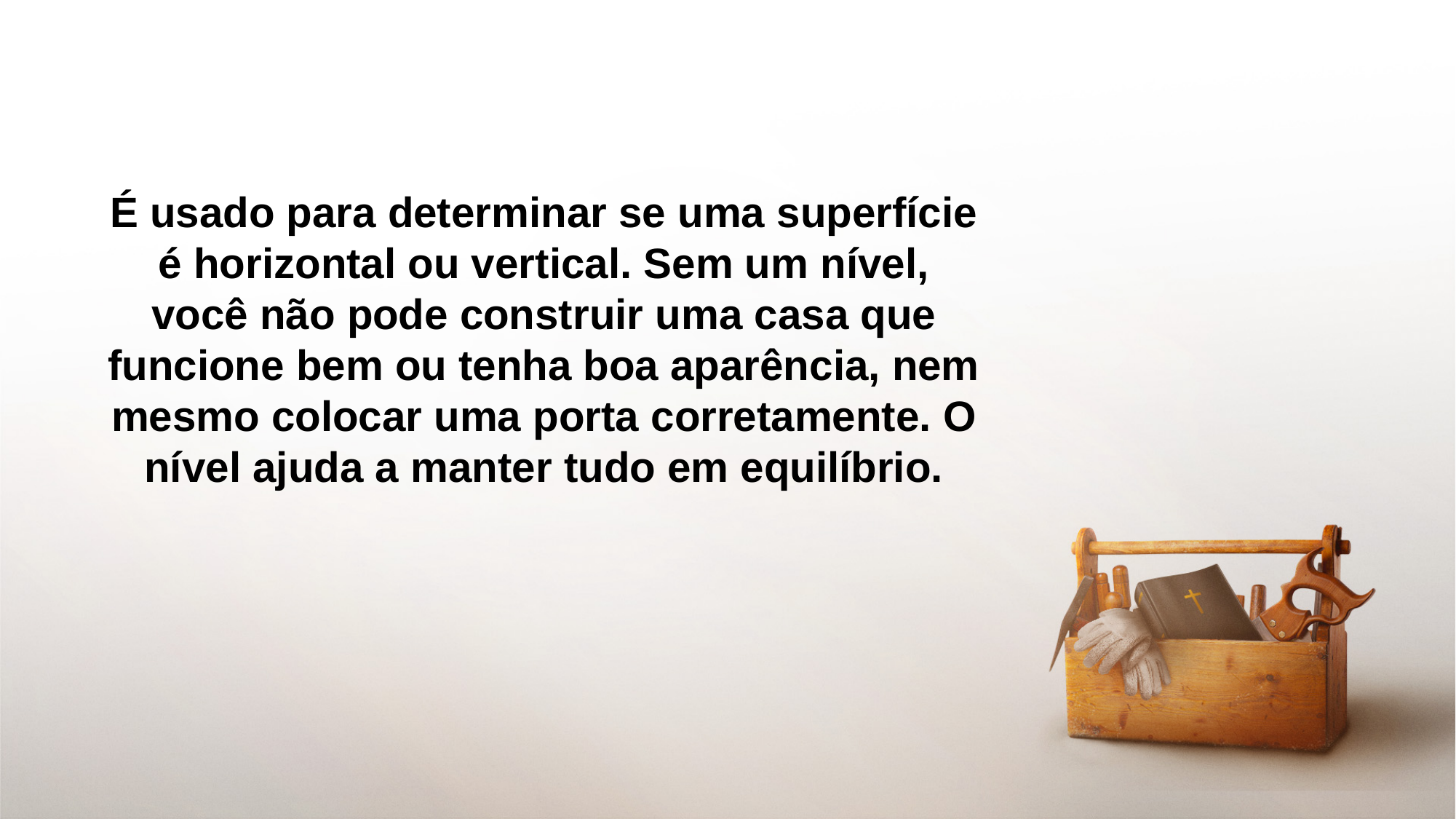

É usado para determinar se uma superfície é horizontal ou vertical. Sem um nível, você não pode construir uma casa que funcione bem ou tenha boa aparência, nem mesmo colocar uma porta corretamente. O nível ajuda a manter tudo em equilíbrio.